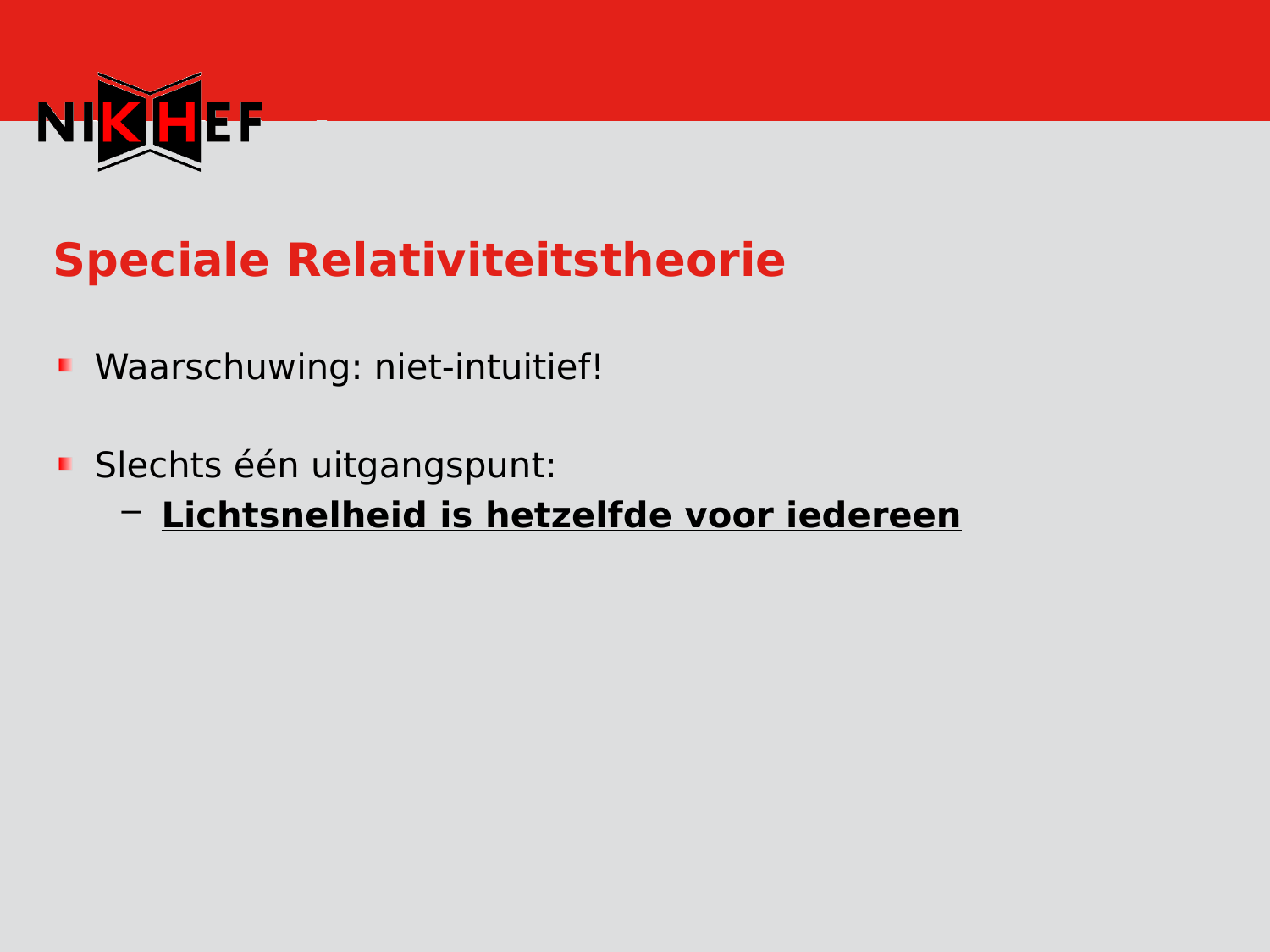

# Speciale Relativiteitstheorie
Waarschuwing: niet-intuitief!

Slechts één uitgangspunt:
Lichtsnelheid is hetzelfde voor iedereen